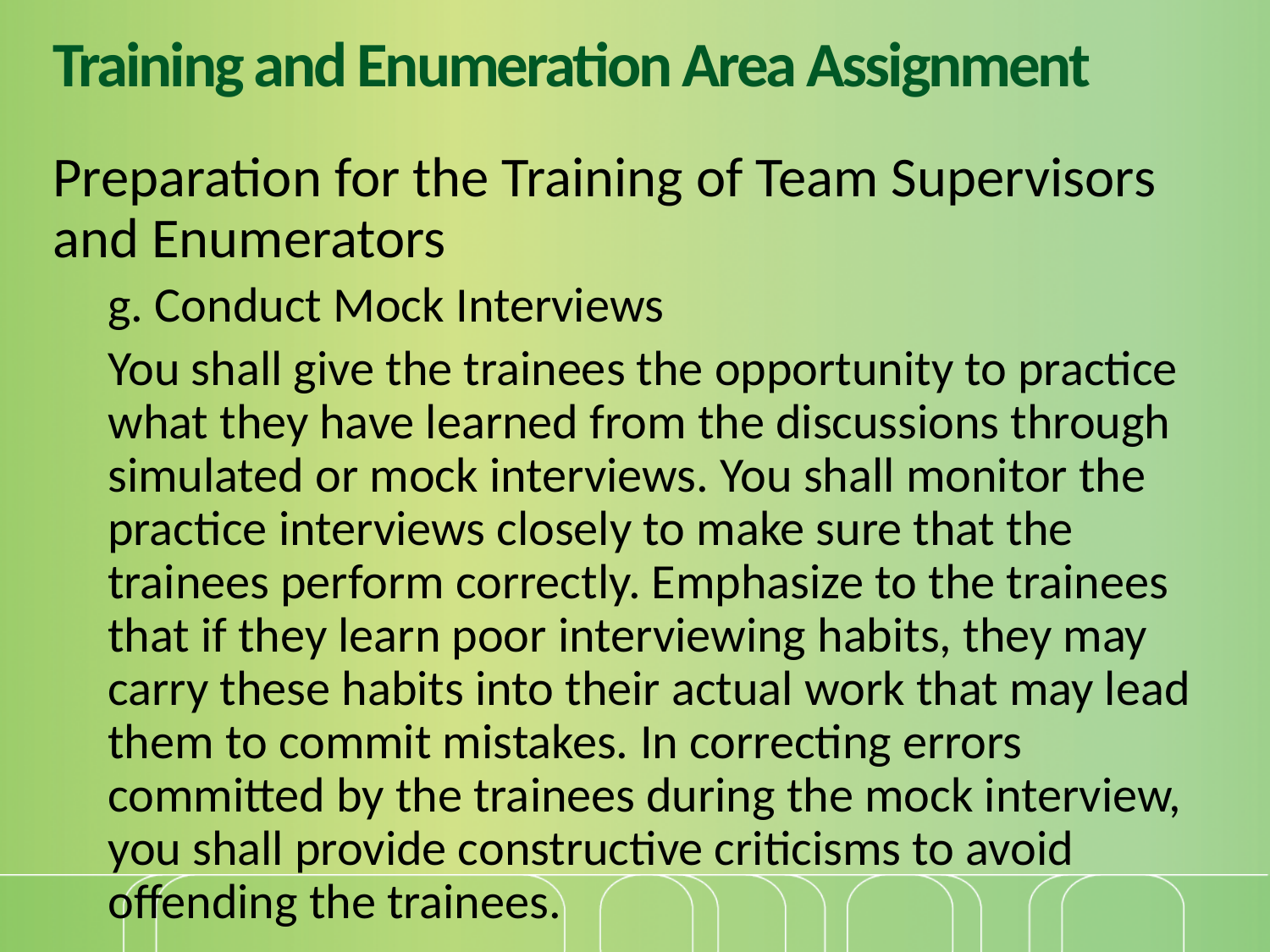

# Training and Enumeration Area Assignment
Preparation for the Training of Team Supervisors and Enumerators
g. Conduct Mock Interviews
You shall give the trainees the opportunity to practice what they have learned from the discussions through simulated or mock interviews. You shall monitor the practice interviews closely to make sure that the trainees perform correctly. Emphasize to the trainees that if they learn poor interviewing habits, they may carry these habits into their actual work that may lead them to commit mistakes. In correcting errors committed by the trainees during the mock interview, you shall provide constructive criticisms to avoid offending the trainees.